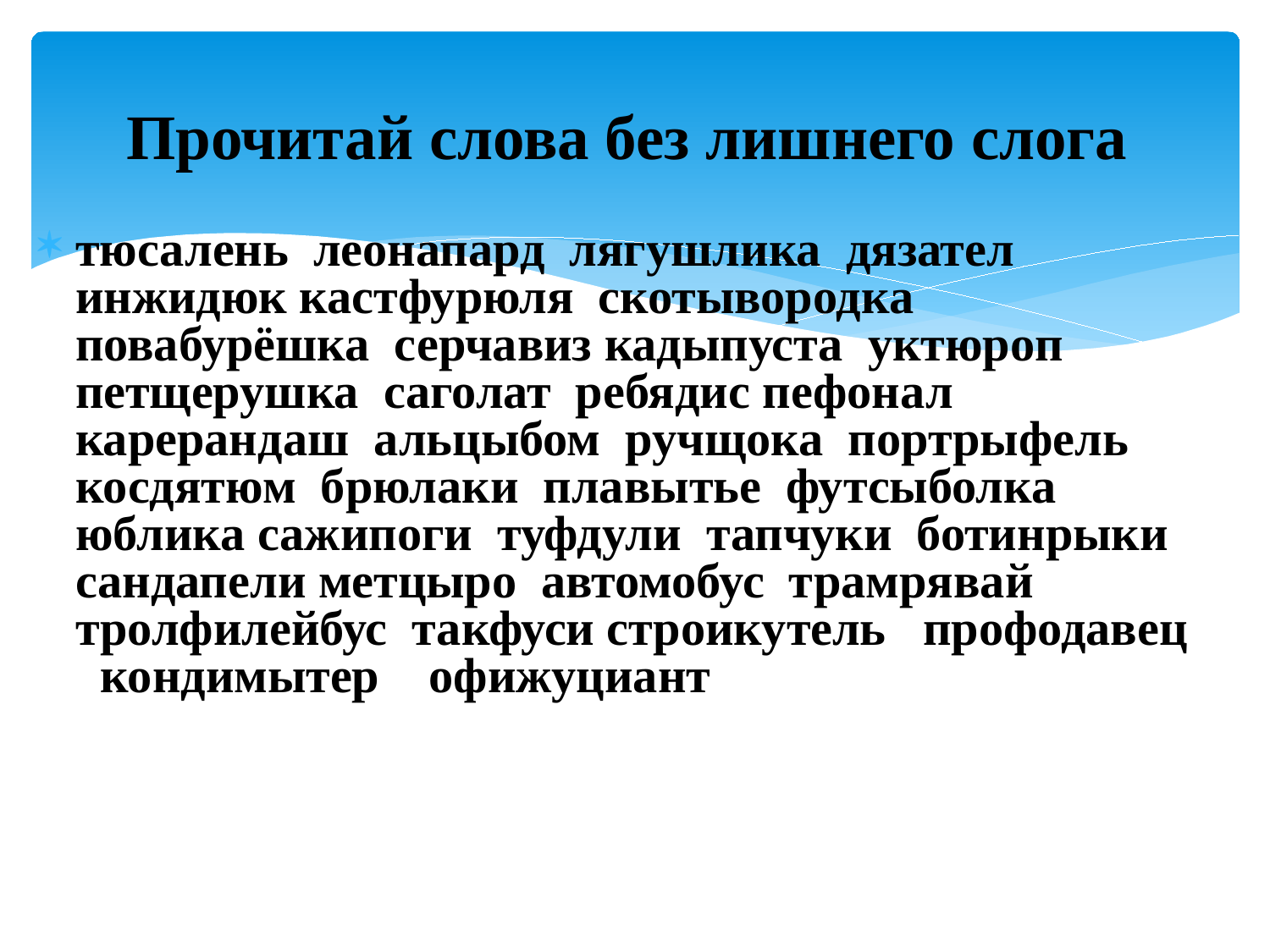

Прочитай слова без лишнего слога
тюсалень  леонапард  лягушлика  дязател  инжидюк кастфурюля  скотывородка  повабурёшка  серчавиз кадыпуста  уктюроп  петщерушка  саголат  ребядис пефонал  карерандаш  альцыбом  ручщока  портрыфель косдятюм  брюлаки  плавытье  футсыболка  юблика сажипоги  туфдули  тапчуки  ботинрыки  сандапели метцыро  автомобус  трамрявай  тролфилейбус  такфуси строикутель   профодавец   кондимытер    офижуциант